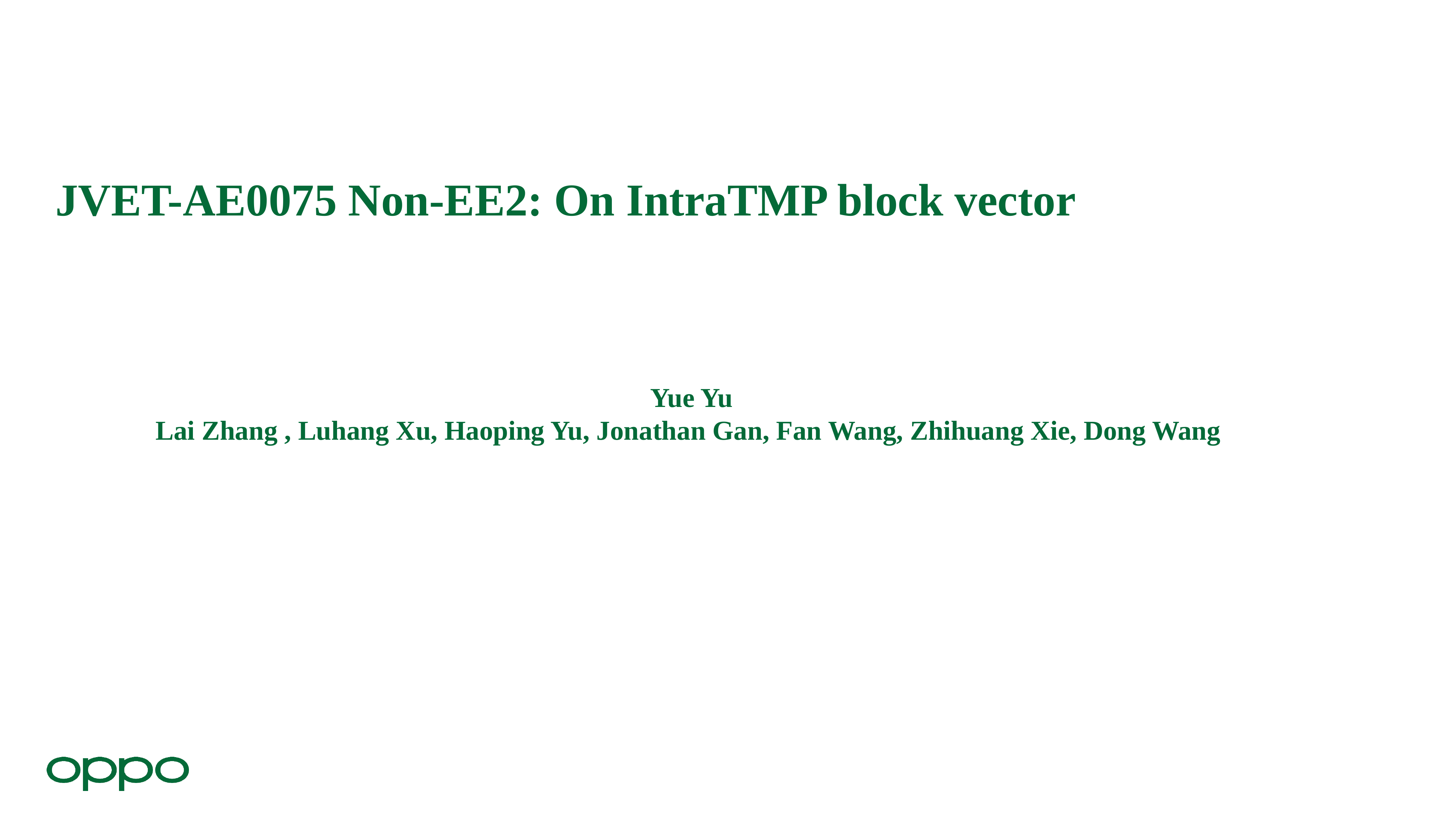

# JVET-AE0075 Non-EE2: On IntraTMP block vector
Yue Yu
Lai Zhang , Luhang Xu, Haoping Yu, Jonathan Gan, Fan Wang, Zhihuang Xie, Dong Wang